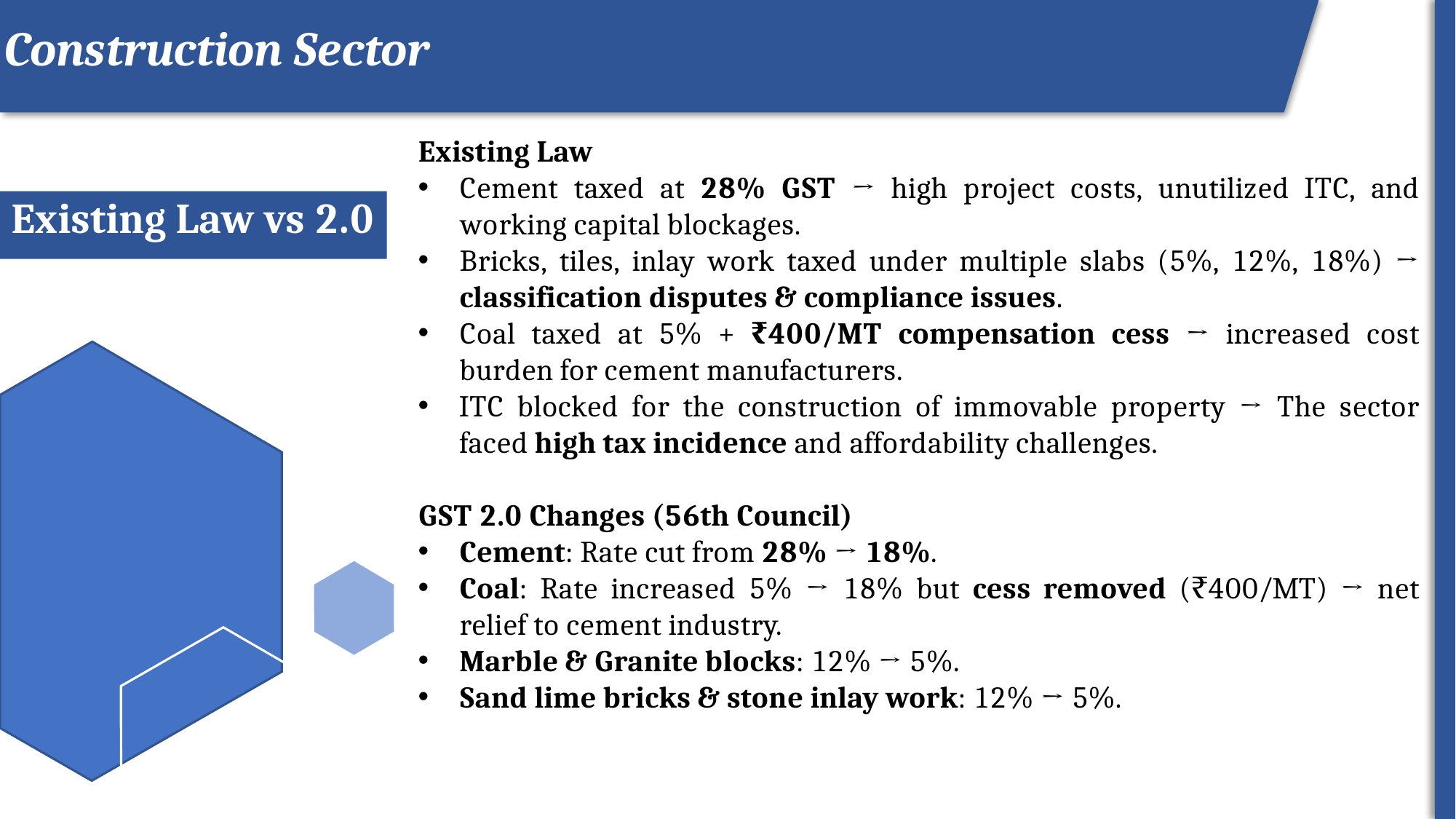

Construction Sector
Existing Law
Cement taxed at 28% GST → high project costs, unutilized ITC, and working capital blockages.
Bricks, tiles, inlay work taxed under multiple slabs (5%, 12%, 18%) → classification disputes & compliance issues.
Coal taxed at 5% + ₹400/MT compensation cess → increased cost burden for cement manufacturers.
ITC blocked for the construction of immovable property → The sector faced high tax incidence and affordability challenges.

GST 2.0 Changes (56th Council)
Cement: Rate cut from 28% → 18%.
Coal: Rate increased 5% → 18% but cess removed (₹400/MT) → net relief to cement industry.
Marble & Granite blocks: 12% → 5%.
Sand lime bricks & stone inlay work: 12% → 5%.
ROI
# Existing Law vs 2.0
34